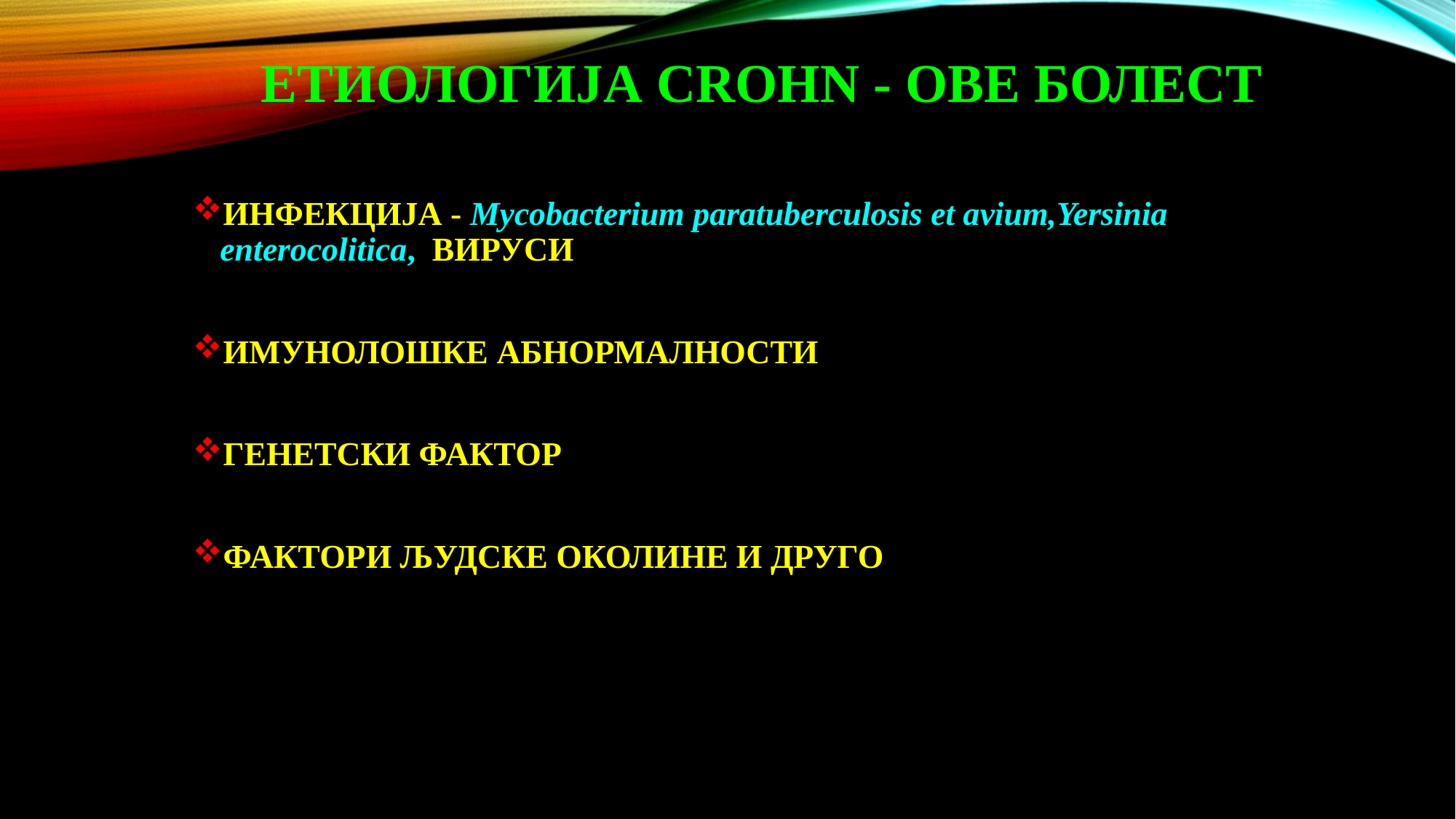

# ЕТИОЛОГИЈА CROHN - ОВЕ БОЛЕСТ
ИНФЕКЦИЈА - Mycobacterium paratuberculosis et avium,Yersinia enterocolitica,  ВИРУСИ

ИМУНОЛОШКЕ АБНОРМАЛНОСТИ

ГЕНЕТСКИ ФАКТОР

ФАКТОРИ ЉУДСКЕ ОКОЛИНЕ И ДРУГО